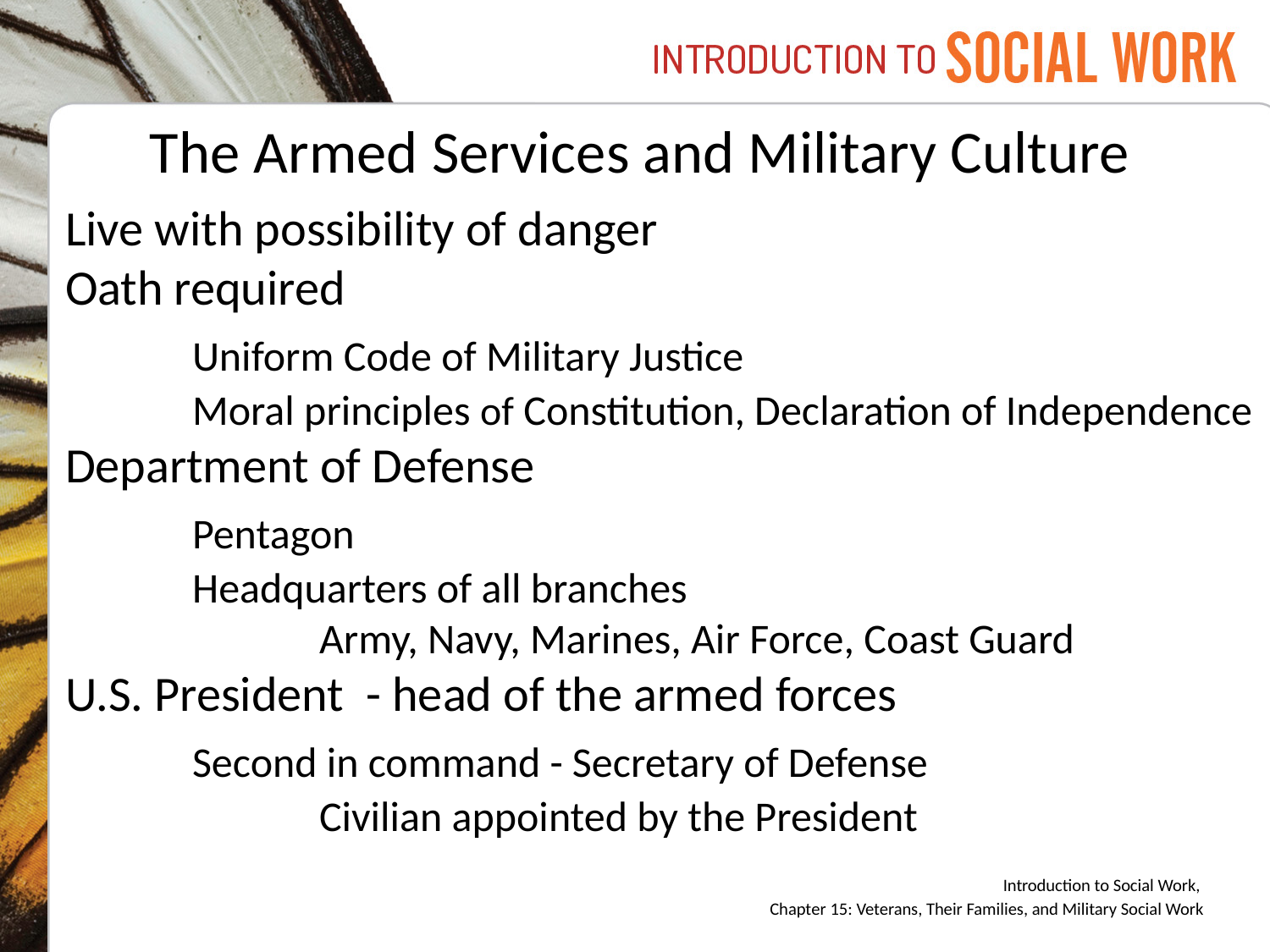

# The Armed Services and Military Culture
Live with possibility of danger
Oath required
	Uniform Code of Military Justice
	Moral principles of Constitution, Declaration of Independence
Department of Defense
	Pentagon
	Headquarters of all branches
		Army, Navy, Marines, Air Force, Coast Guard
U.S. President  - head of the armed forces
	Second in command - Secretary of Defense
		Civilian appointed by the President

Introduction to Social Work,
Chapter 15: Veterans, Their Families, and Military Social Work